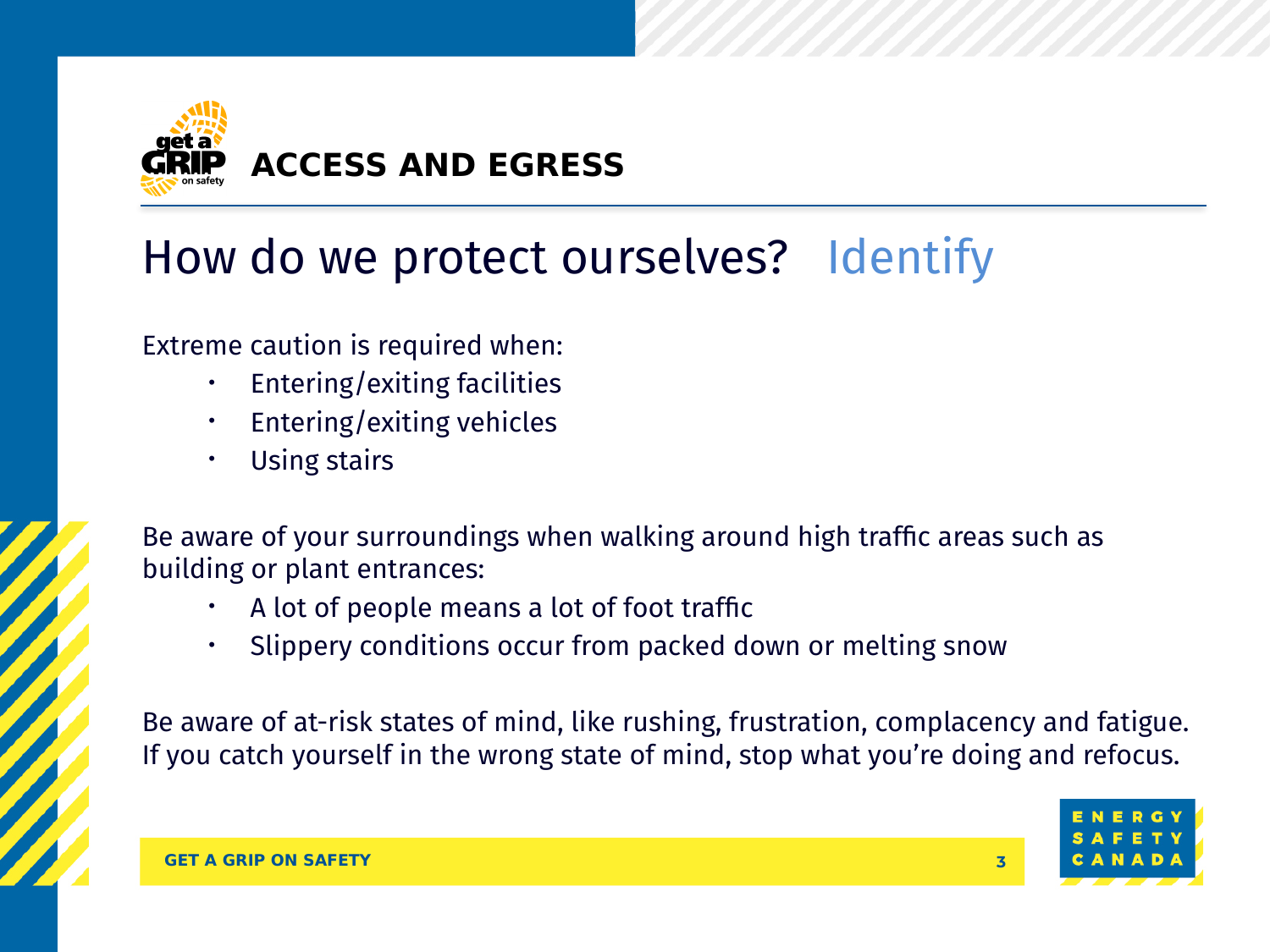

# Access and Egress
How do we protect ourselves?   Identify
Extreme caution is required when:
Entering/exiting facilities
Entering/exiting vehicles
Using stairs

Be aware of your surroundings when walking around high traffic areas such as building or plant entrances:
A lot of people means a lot of foot traffic
Slippery conditions occur from packed down or melting snow

Be aware of at-risk states of mind, like rushing, frustration, complacency and fatigue. If you catch yourself in the wrong state of mind, stop what you’re doing and refocus.
Get a grip on safety
3